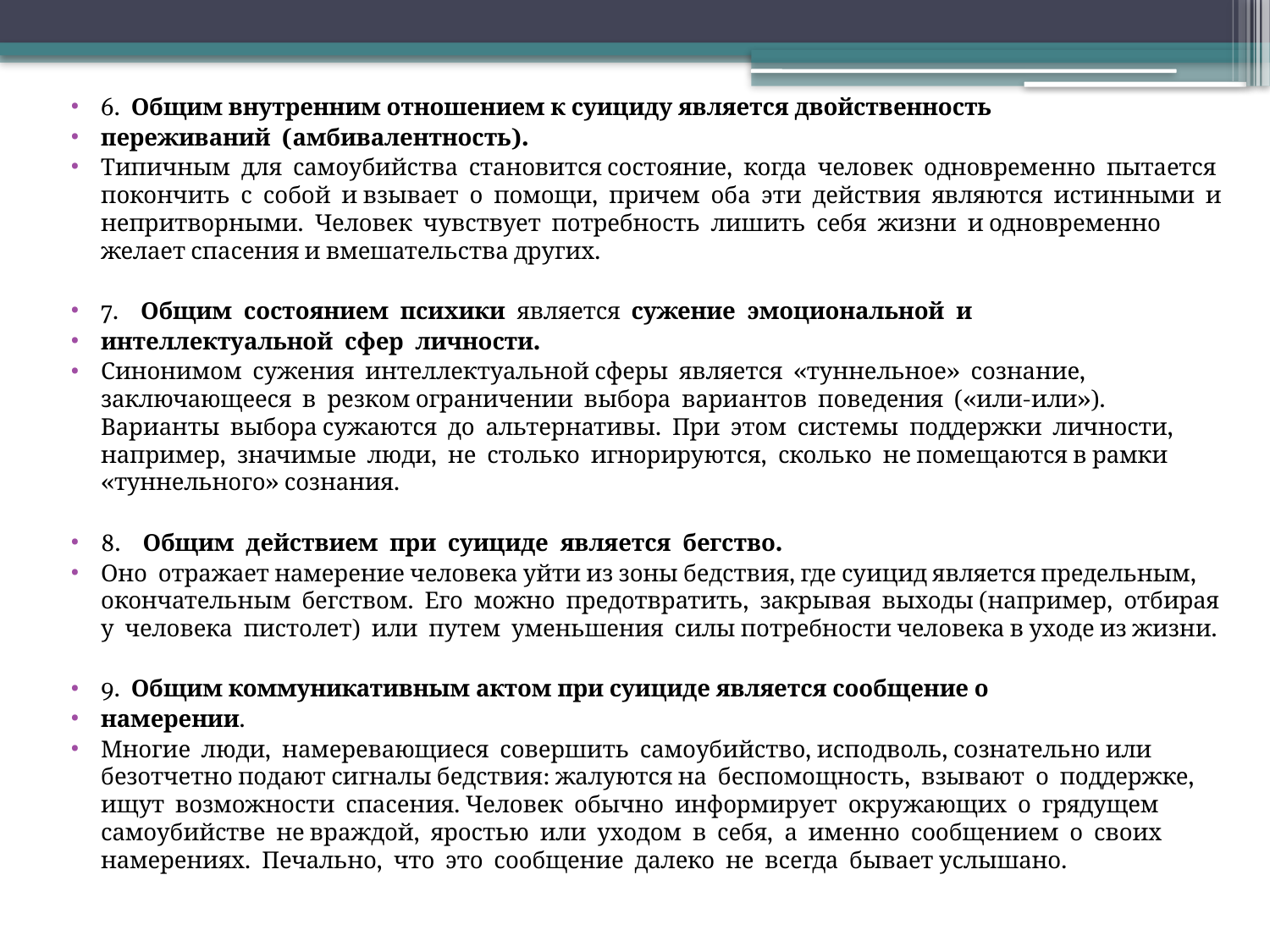

6.  Общим внутренним отношением к суициду является двойственность
переживаний  (амбивалентность).
Типичным  для  самоубийства  становится состояние,  когда  человек  одновременно  пытается  покончить  с  собой  и взывает  о  помощи,  причем  оба  эти  действия  являются  истинными  и непритворными.  Человек  чувствует  потребность  лишить  себя  жизни  и одновременно желает спасения и вмешательства других.

7.    Общим  состоянием  психики  является  сужение  эмоциональной  и
интеллектуальной  сфер  личности.
Синонимом  сужения  интеллектуальной сферы  является  «туннельное»  сознание,  заключающееся  в  резком ограничении  выбора  вариантов  поведения  («или-или»).  Варианты  выбора сужаются  до  альтернативы.  При  этом  системы  поддержки  личности, например,  значимые  люди,  не  столько  игнорируются,  сколько  не помещаются в рамки «туннельного» сознания.

8.    Общим  действием  при  суициде  является  бегство.
Оно  отражает намерение человека уйти из зоны бедствия, где суицид является предельным, окончательным  бегством.  Его  можно  предотвратить,  закрывая  выходы (например,  отбирая  у  человека  пистолет)  или  путем  уменьшения  силы потребности человека в уходе из жизни.

9.  Общим коммуникативным актом при суициде является сообщение о
намерении.
Многие  люди,  намеревающиеся  совершить  самоубийство, исподволь, сознательно или безотчетно подают сигналы бедствия: жалуются на  беспомощность,  взывают  о  поддержке,  ищут  возможности  спасения. Человек  обычно  информирует  окружающих  о  грядущем  самоубийстве  не враждой,  яростью  или  уходом  в  себя,  а  именно  сообщением  о  своих намерениях.  Печально,  что  это  сообщение  далеко  не  всегда  бывает услышано.